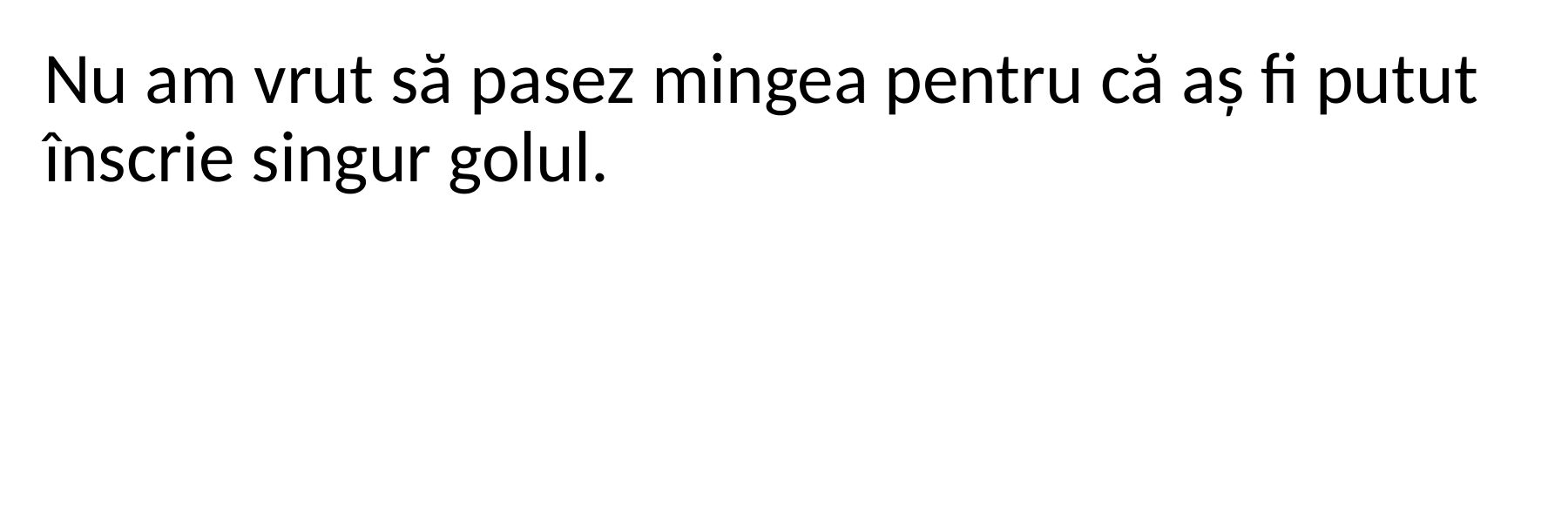

Nu am vrut să pasez mingea pentru că aș fi putut înscrie singur golul.